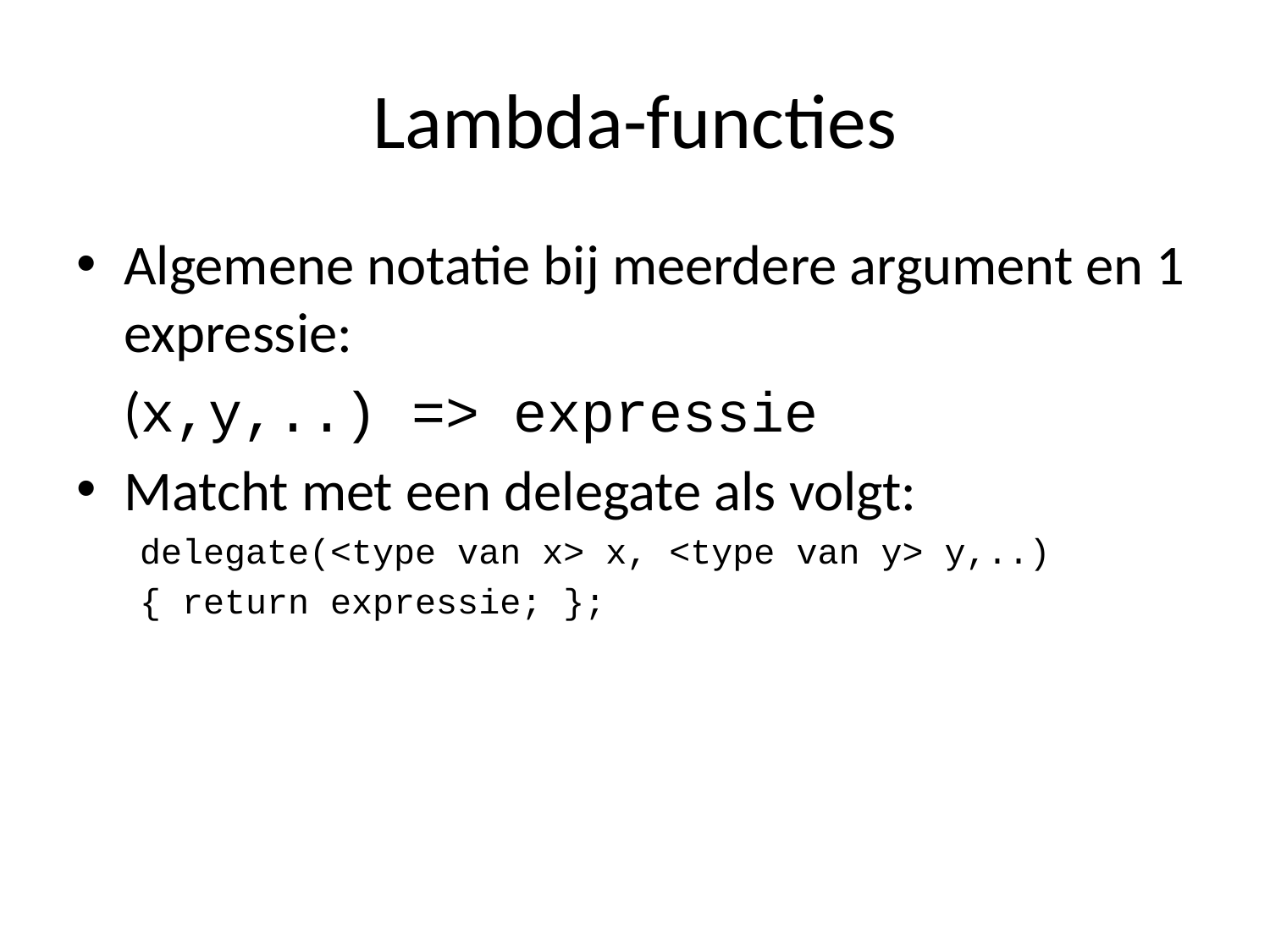

# Lambda-functies
Algemene notatie bij meerdere argument en 1 expressie:
	(x,y,..) => expressie
Matcht met een delegate als volgt:
delegate(<type van x> x, <type van y> y,..)
{ return expressie; };